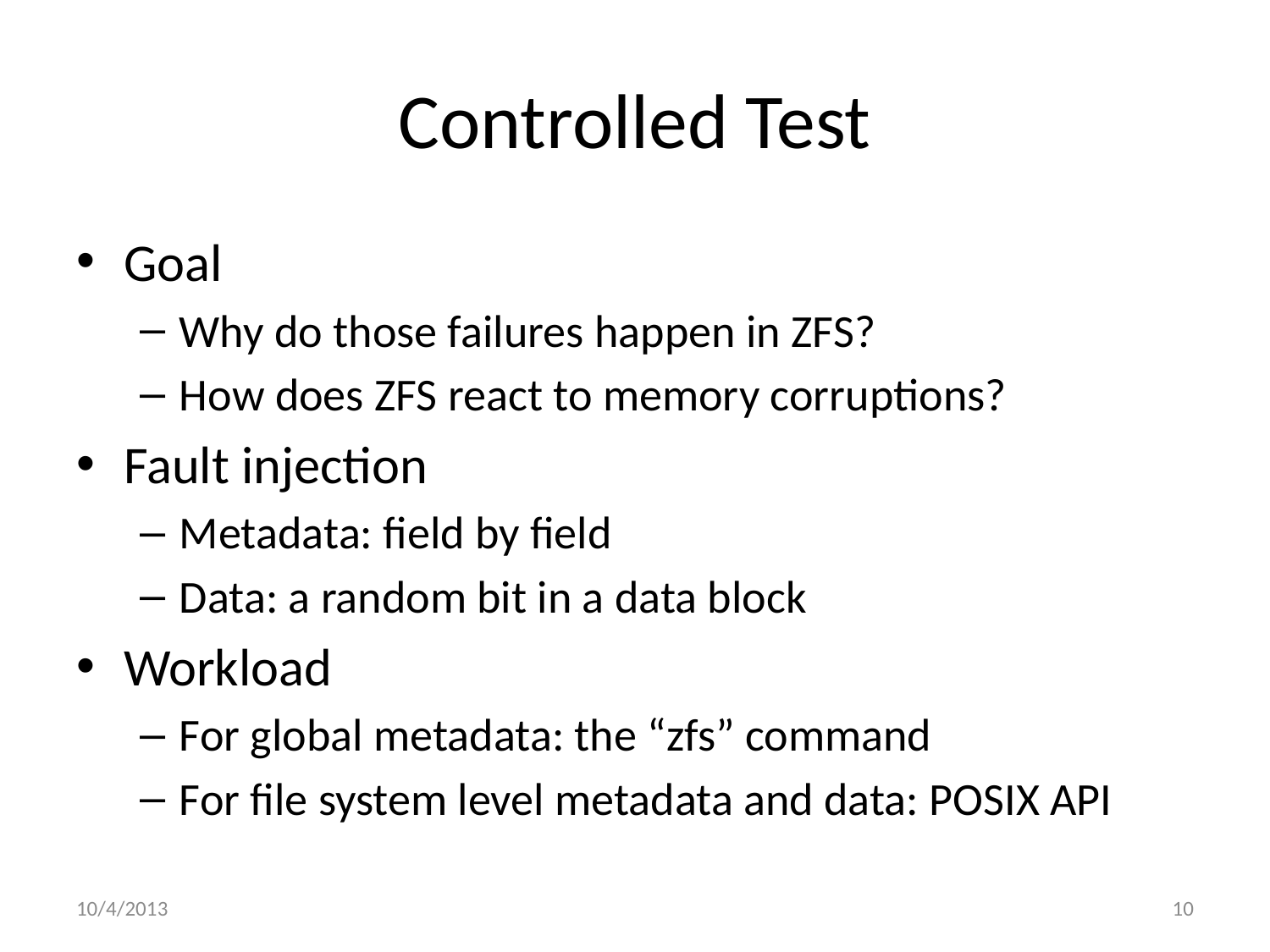

# Controlled Test
Goal
Why do those failures happen in ZFS?
How does ZFS react to memory corruptions?
Fault injection
Metadata: field by field
Data: a random bit in a data block
Workload
For global metadata: the “zfs” command
For file system level metadata and data: POSIX API
10/4/2013
10